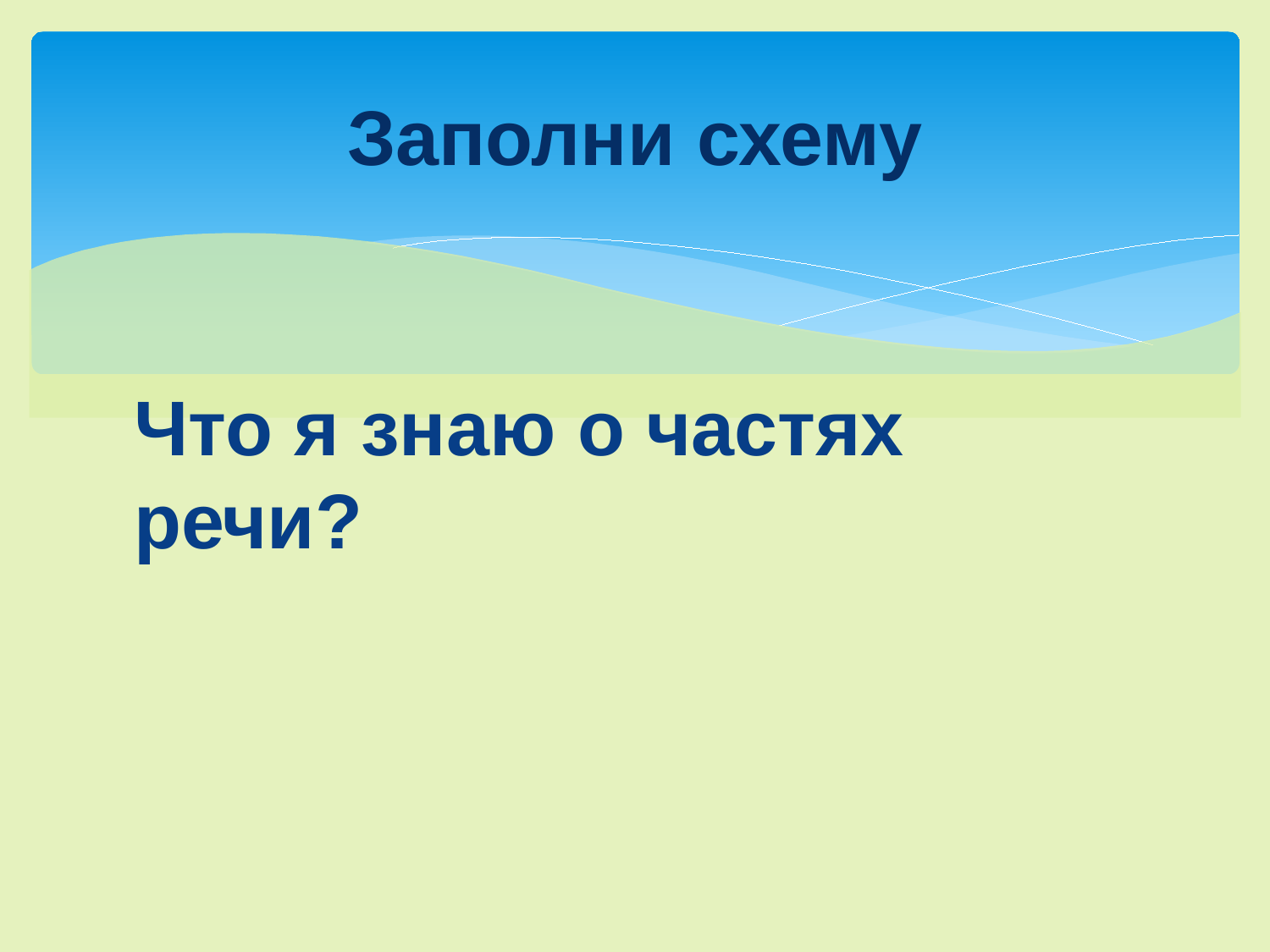

# Заполни схему
Что я знаю о частях речи?